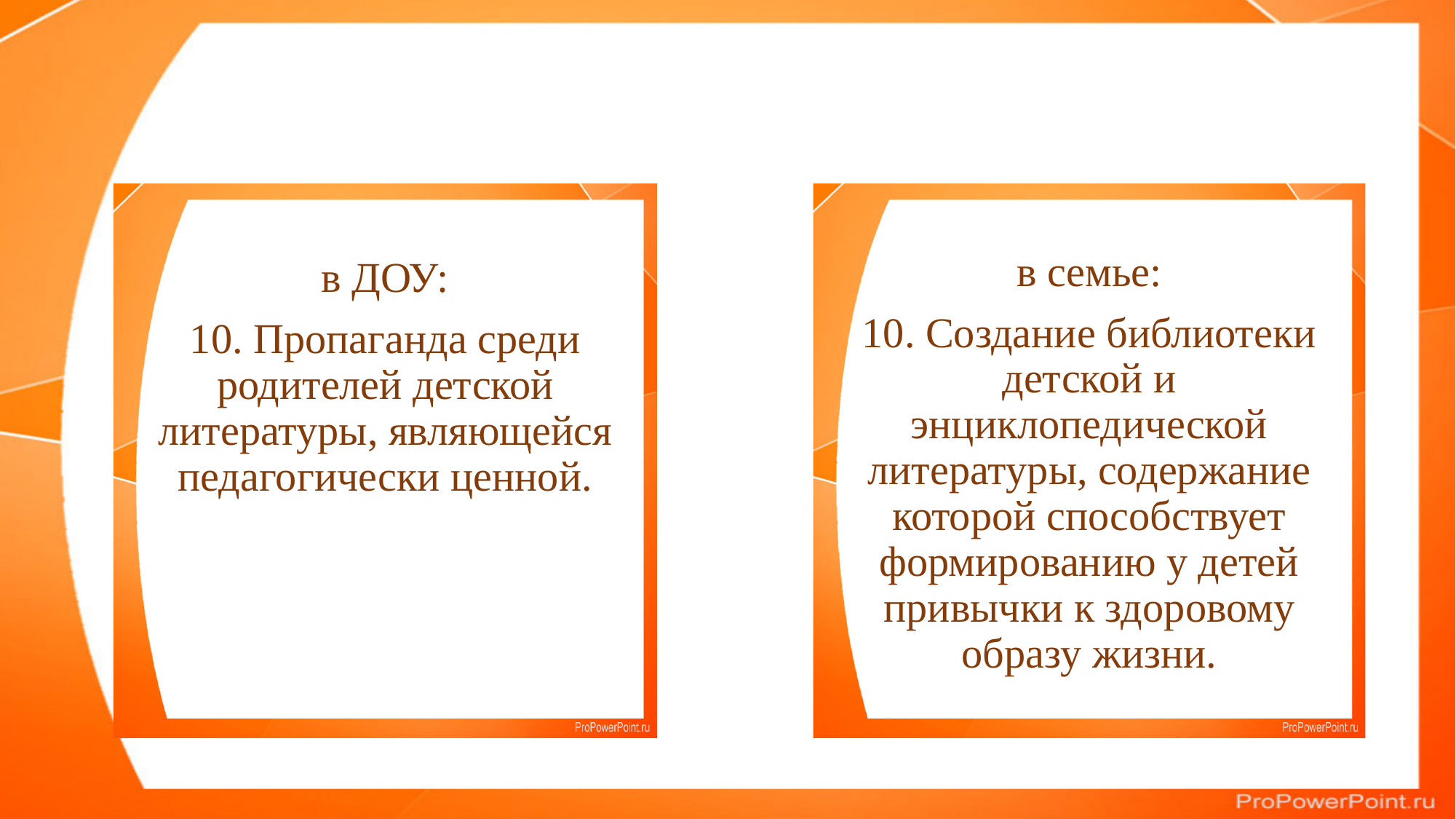

в ДОУ:
10. Пропаганда среди родителей детской литературы, являющейся педагогически ценной.

в семье:
10. Создание библиотеки детской и энциклопедической литературы, содержание которой способствует формированию у детей привычки к здоровому образу жизни.